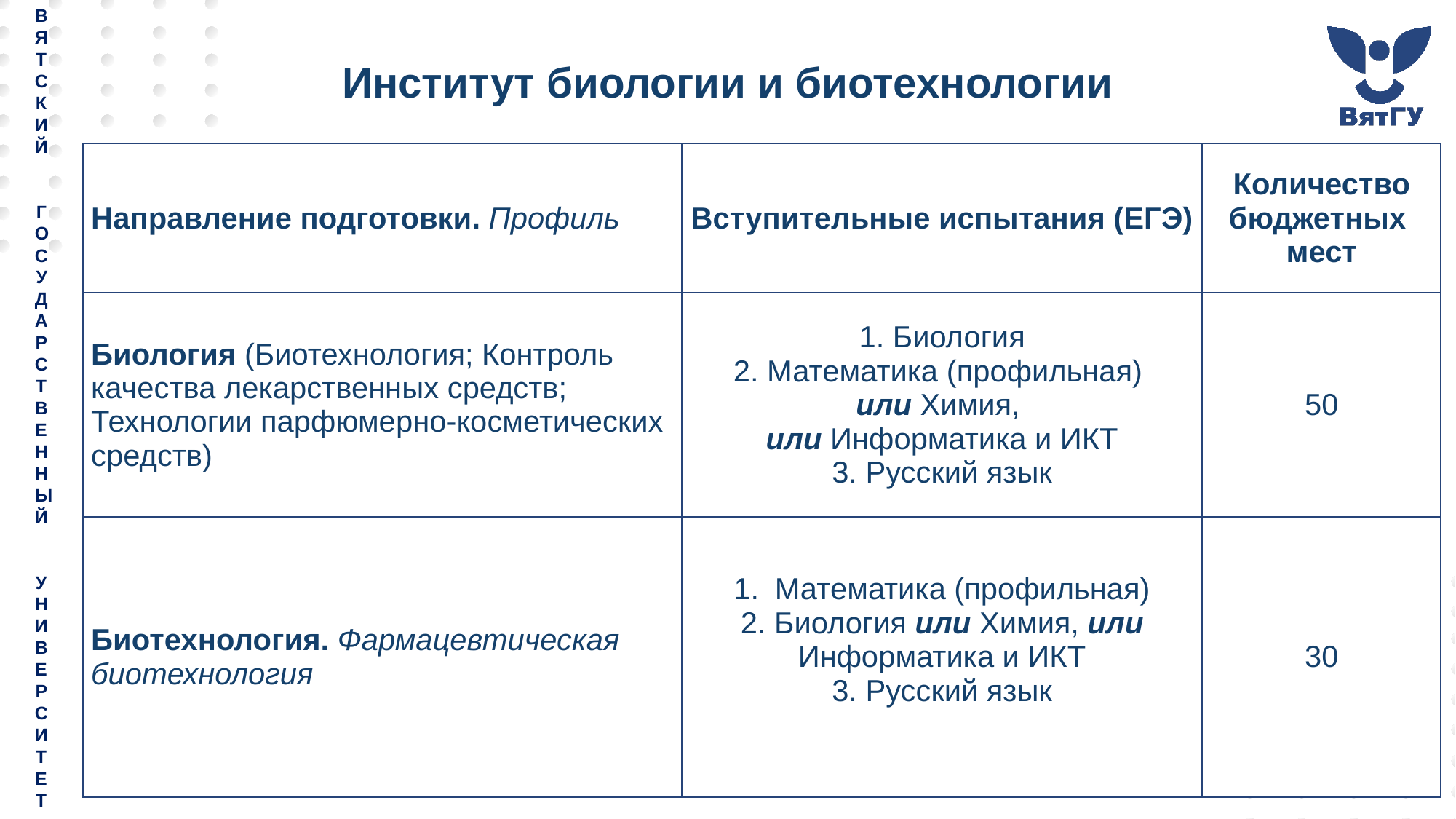

# Институт биологии и биотехнологии
| Направление подготовки. Профиль | Вступительные испытания (ЕГЭ) | Количество бюджетных мест |
| --- | --- | --- |
| Биология (Биотехнология; Контроль качества лекарственных средств; Технологии парфюмерно-косметических средств) | 1. Биология 2. Математика (профильная) или Химия, или Информатика и ИКТ 3. Русский язык | 50 |
| Биотехнология. Фармацевтическая биотехнология | Математика (профильная) 2. Биология или Химия, или Информатика и ИКТ 3. Русский язык | 30 |
24